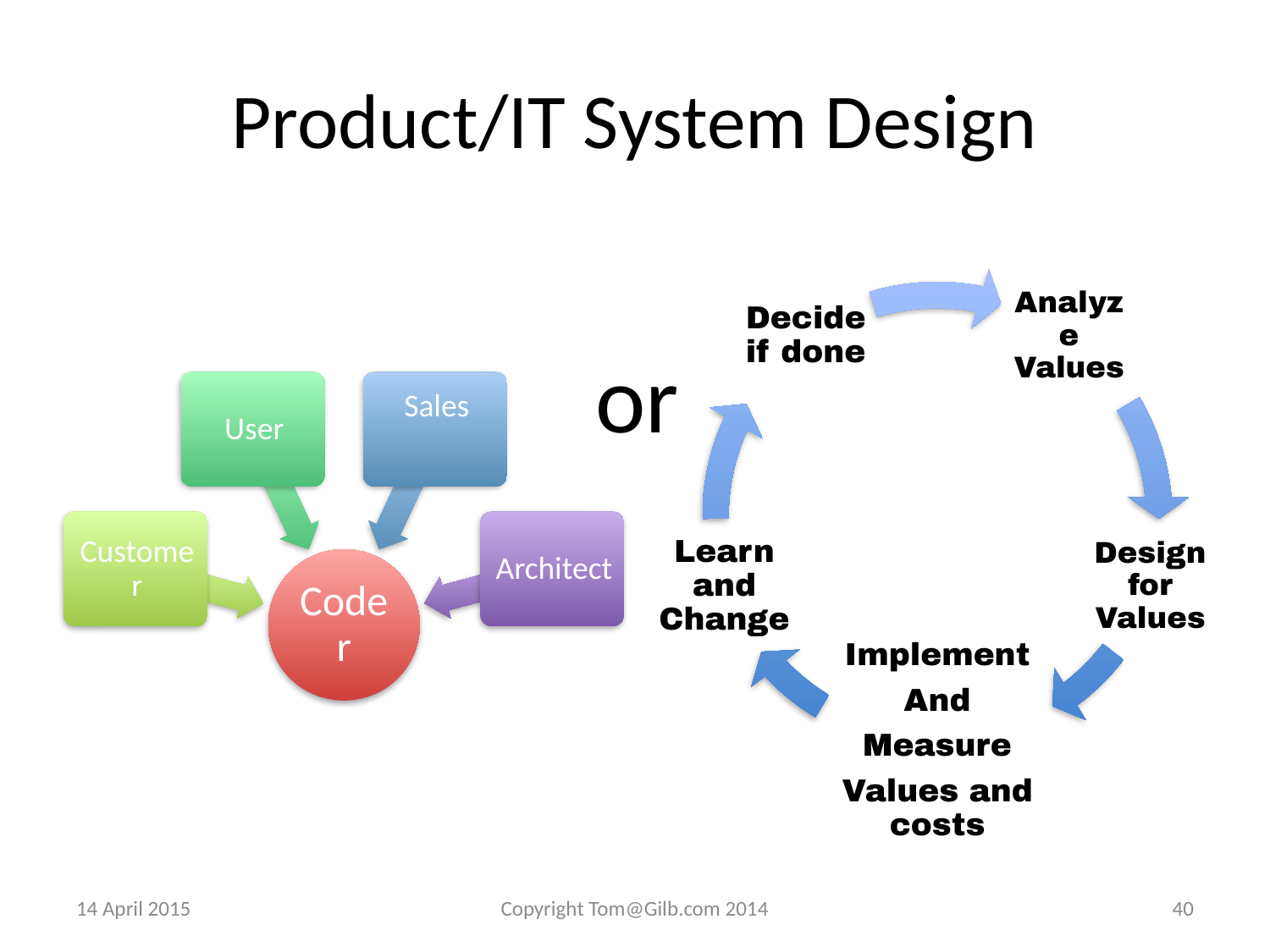

# Product/IT System Design
Coder
Customer
User
Sales

Architect
Analyze Values
Design for Values
Implement
And
Measure
Values and costs
Learn and Change
Decide if done
or
14 April 2015
Copyright Tom@Gilb.com 2014
40